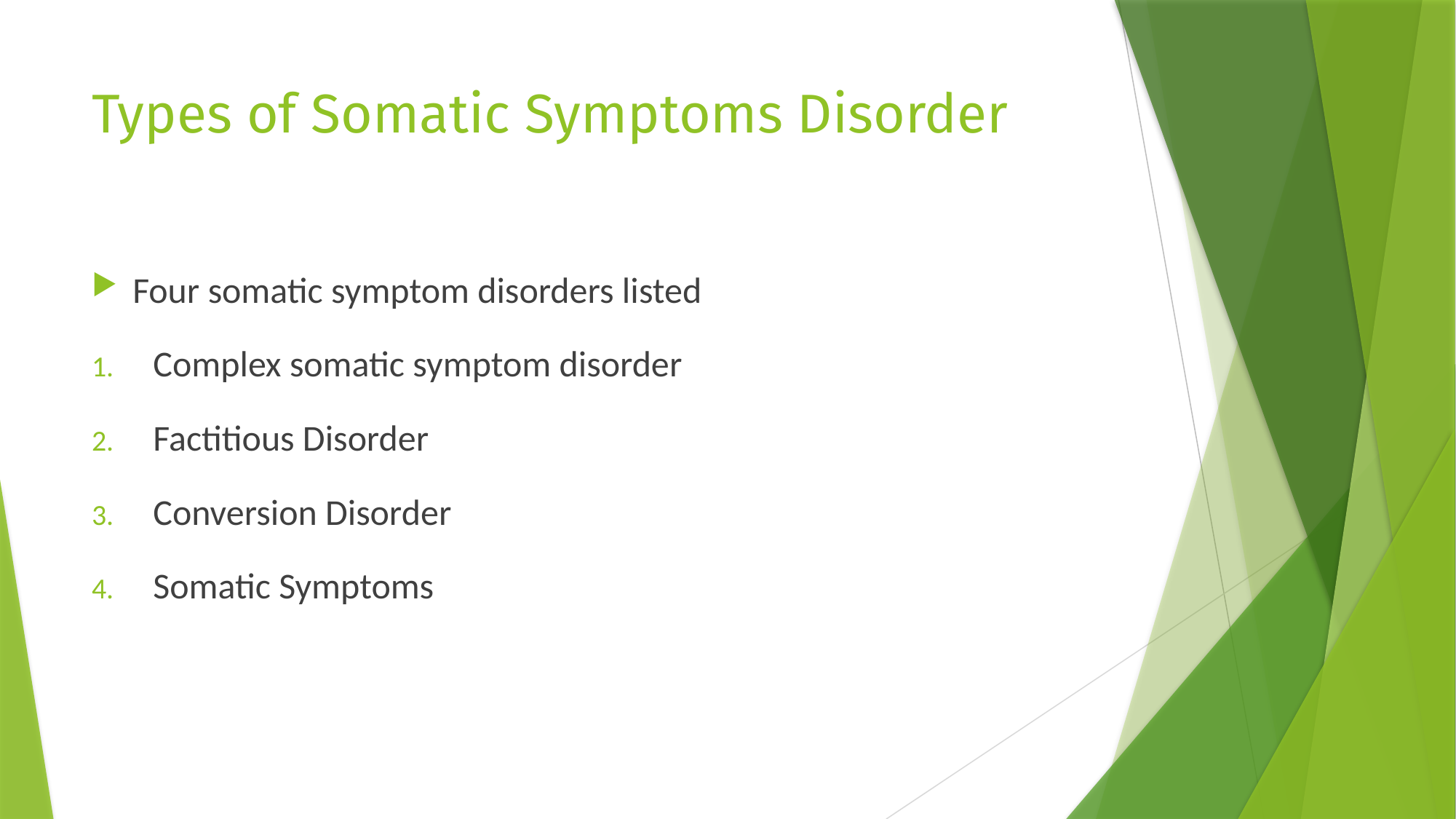

# Types of Somatic Symptoms Disorder
Four somatic symptom disorders listed
Complex somatic symptom disorder
Factitious Disorder
Conversion Disorder
Somatic Symptoms